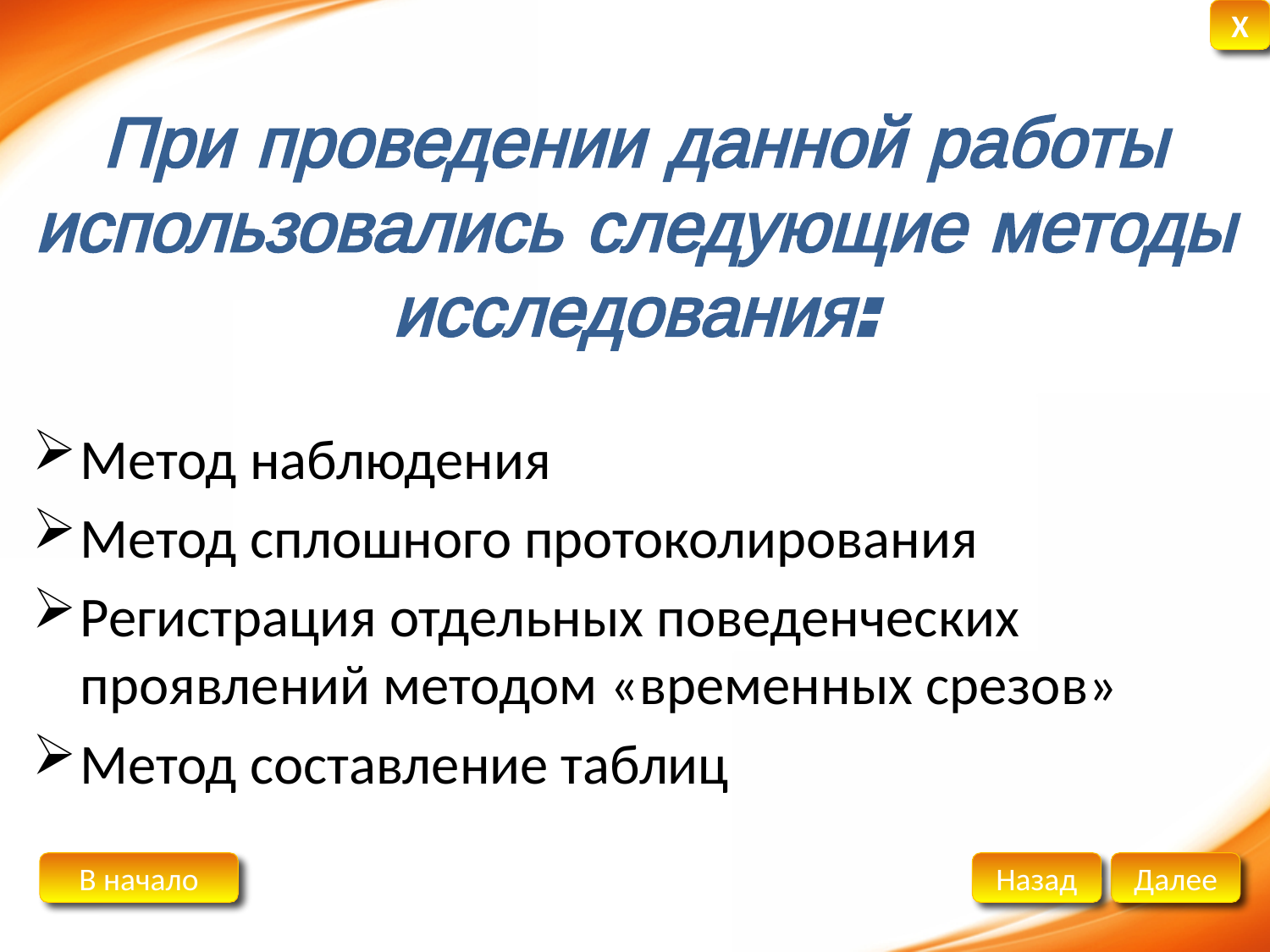

# При проведении данной работы использовались следующие методы исследования:
Метод наблюдения
Метод сплошного протоколирования
Регистрация отдельных поведенческих проявлений методом «временных срезов»
Метод составление таблиц